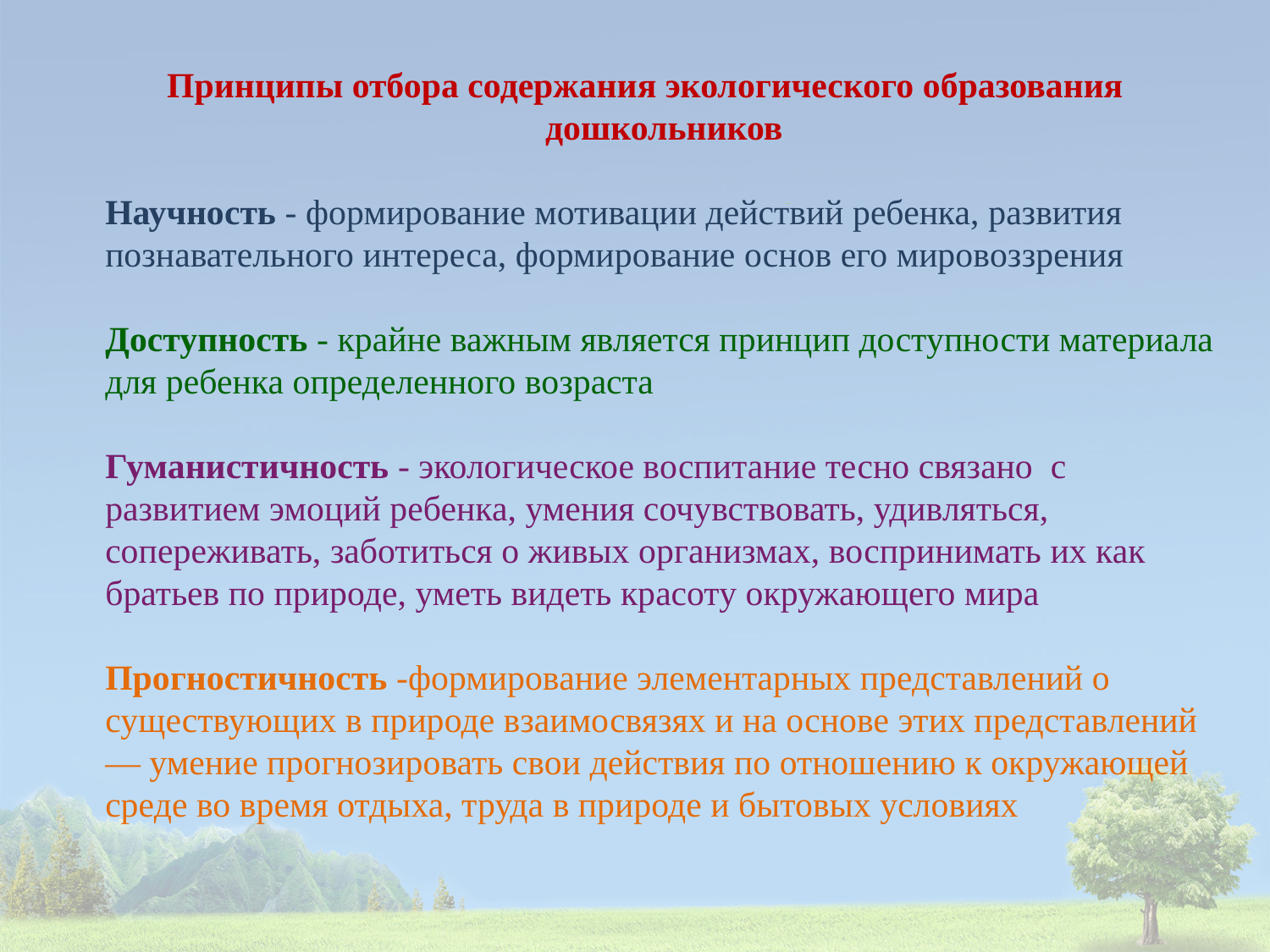

Принципы отбора содержания экологического образования дошкольников

	Научность - формирование мотивации действий ребенка, развития познавательного интереса, формирование основ его мировоззрения

	Доступность - крайне важным является принцип доступности материала для ребенка определенного возраста

	Гуманистичность - экологическое воспитание тесно связано  с развитием эмоций ребенка, умения сочувствовать, удивляться, сопереживать, заботиться о живых организмах, воспринимать их как братьев по природе, уметь видеть красоту окружающего мира

	Прогностичность -формирование элементарных представлений о существующих в природе взаимосвязях и на основе этих представлений — умение прогнозировать свои действия по отношению к окружающей среде во время отдыха, труда в природе и бытовых условиях